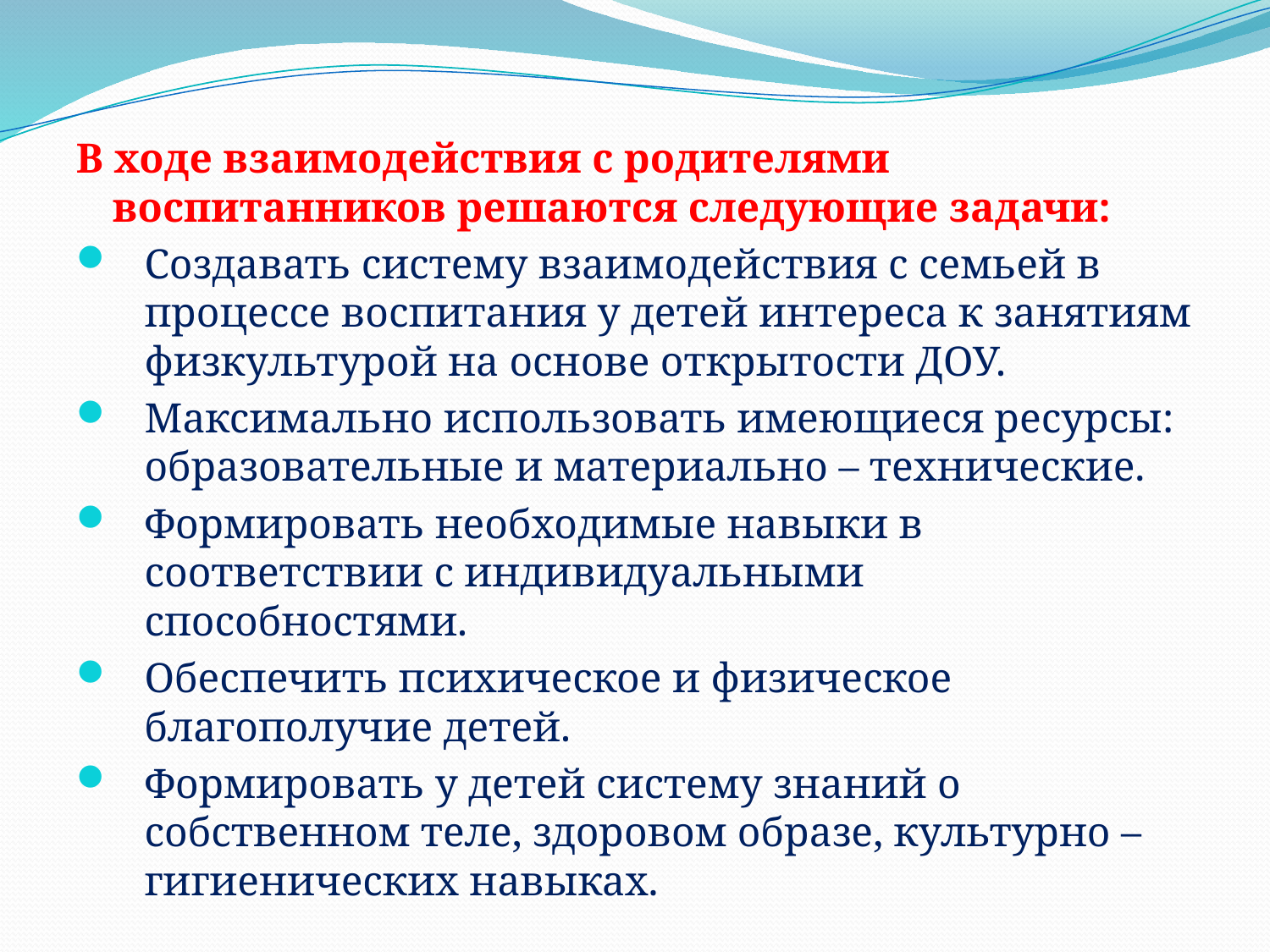

В ходе взаимодействия с родителями воспитанников решаются следующие задачи:
Создавать систему взаимодействия с семьей в процессе воспитания у детей интереса к занятиям физкультурой на основе открытости ДОУ.
Максимально использовать имеющиеся ресурсы: образовательные и материально – технические.
Формировать необходимые навыки в соответствии с индивидуальными способностями.
Обеспечить психическое и физическое благополучие детей.
Формировать у детей систему знаний о собственном теле, здоровом образе, культурно – гигиенических навыках.